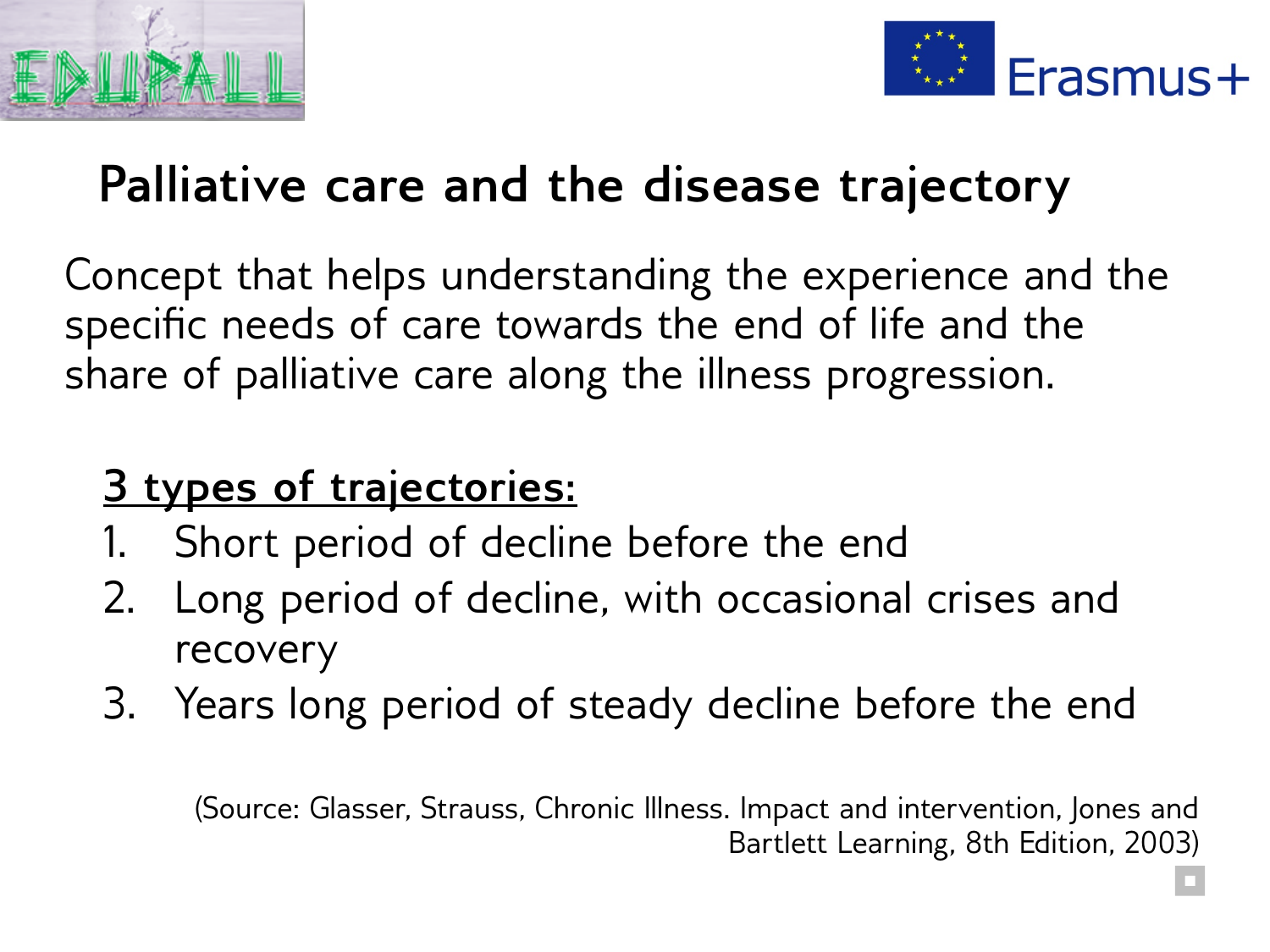

# Palliative care and the disease trajectory
Concept that helps understanding the experience and the specific needs of care towards the end of life and the share of palliative care along the illness progression.

3 types of trajectories:
Short period of decline before the end
Long period of decline, with occasional crises and recovery
Years long period of steady decline before the end

(Source: Glasser, Strauss, Chronic Illness. Impact and intervention, Jones and Bartlett Learning, 8th Edition, 2003)